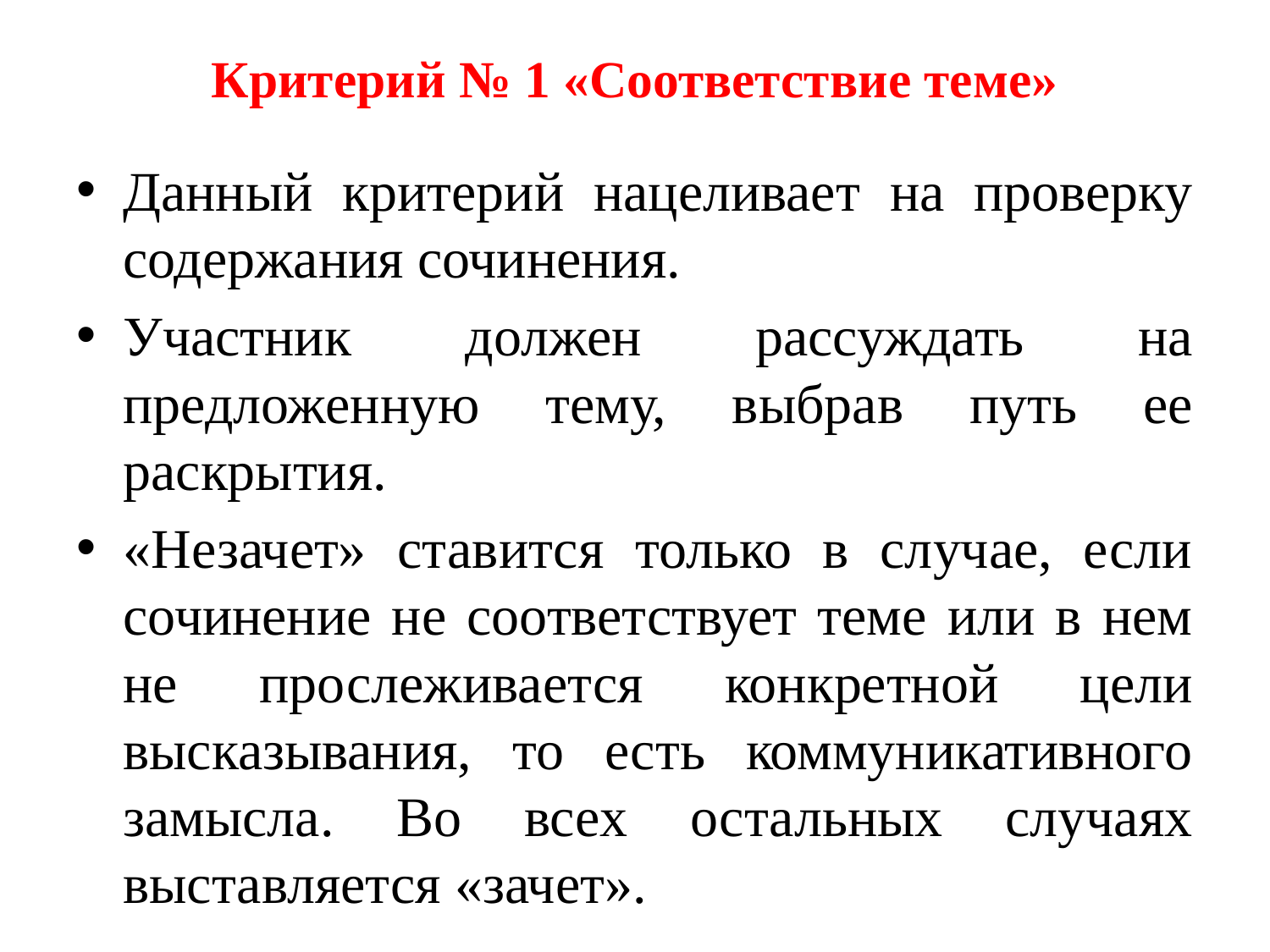

# Критерий № 1 «Соответствие теме»
Данный критерий нацеливает на проверку содержания сочинения.
Участник должен рассуждать на предложенную тему, выбрав путь ее раскрытия.
«Незачет» ставится только в случае, если сочинение не соответствует теме или в нем не прослеживается конкретной цели высказывания, то есть коммуникативного замысла. Во всех остальных случаях выставляется «зачет».